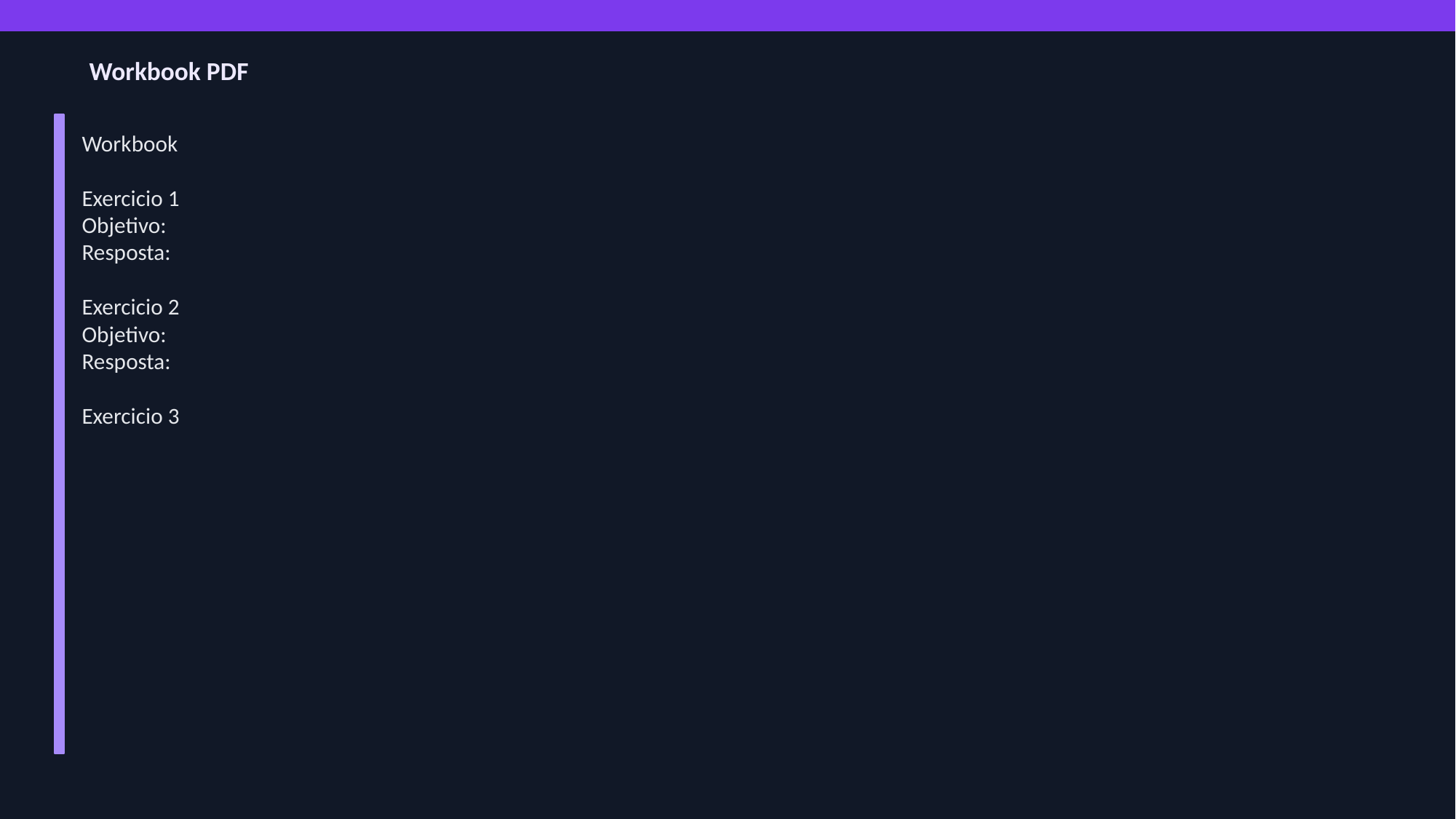

Workbook PDF

Workbook

Exercicio 1
Objetivo:
Resposta:

Exercicio 2
Objetivo:
Resposta:

Exercicio 3